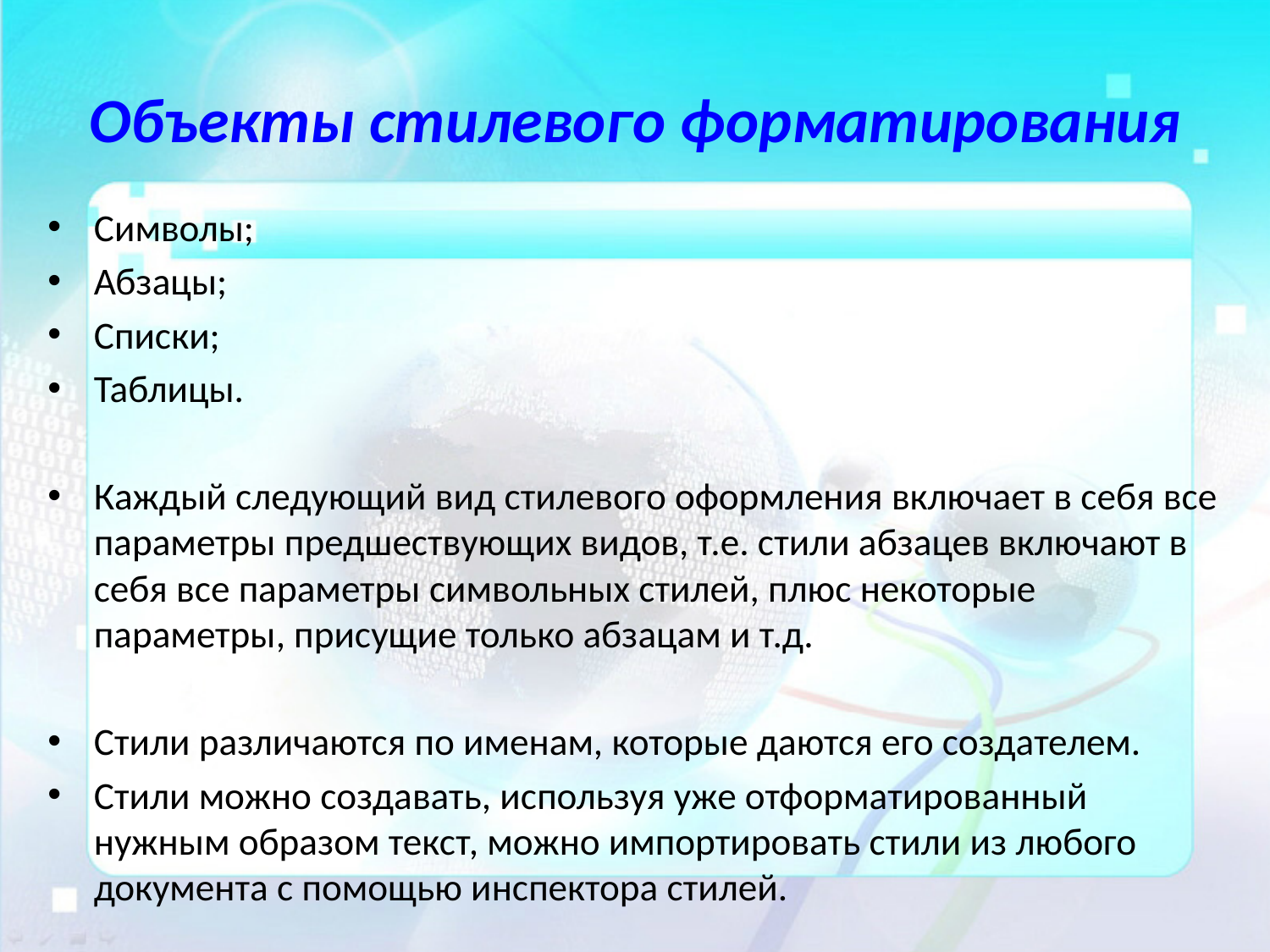

# Объекты стилевого форматирования
Символы;
Абзацы;
Списки;
Таблицы.

Каждый следующий вид стилевого оформления включает в себя все параметры предшествующих видов, т.е. стили абзацев включают в себя все параметры символьных стилей, плюс некоторые параметры, присущие только абзацам и т.д.

Cтили различаются по именам, которые даются его создателем.
Стили можно создавать, используя уже отформатированный нужным образом текст, можно импортировать стили из любого документа с помощью инспектора стилей.